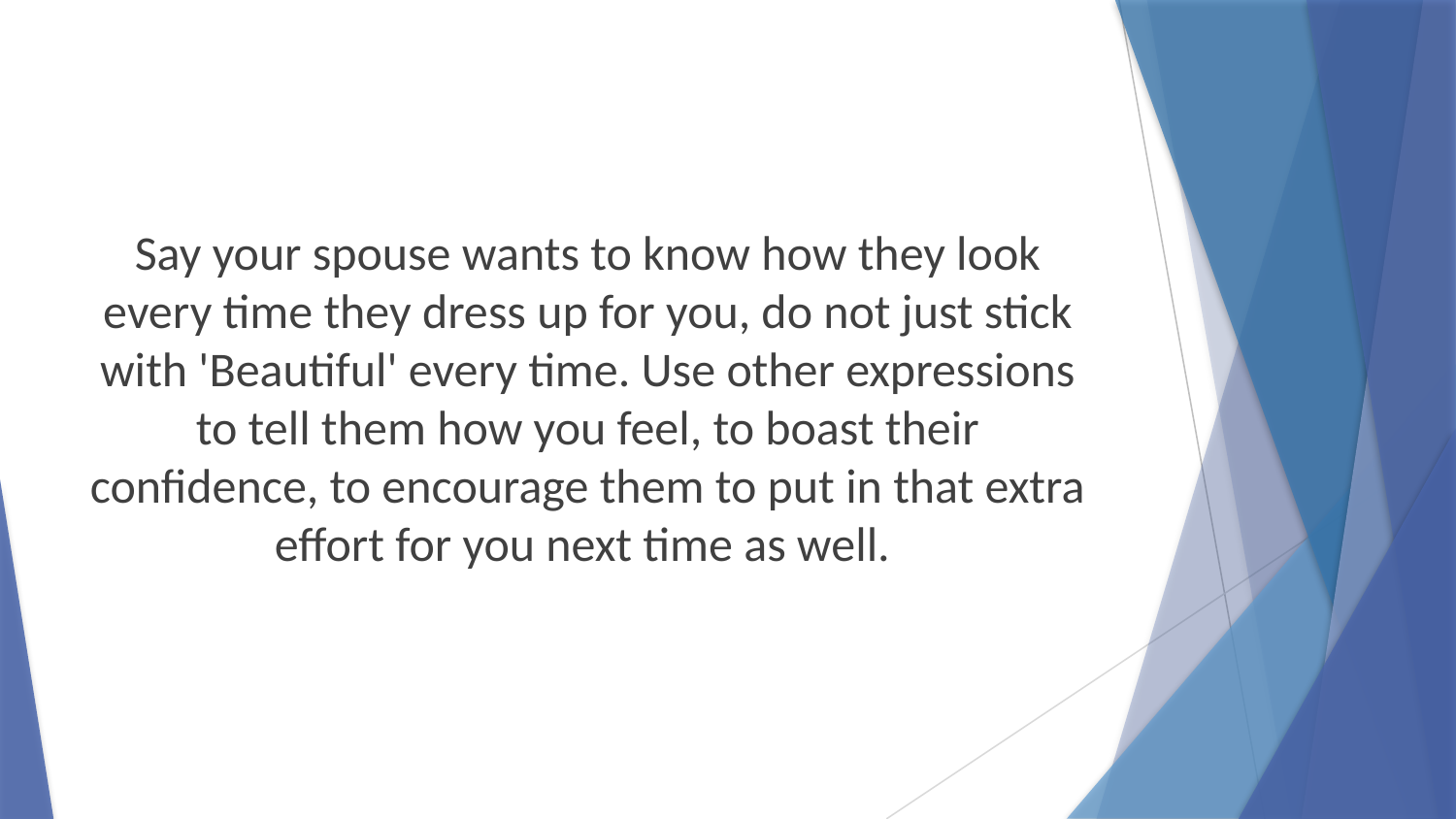

Say your spouse wants to know how they look every time they dress up for you, do not just stick with 'Beautiful' every time. Use other expressions to tell them how you feel, to boast their confidence, to encourage them to put in that extra effort for you next time as well.